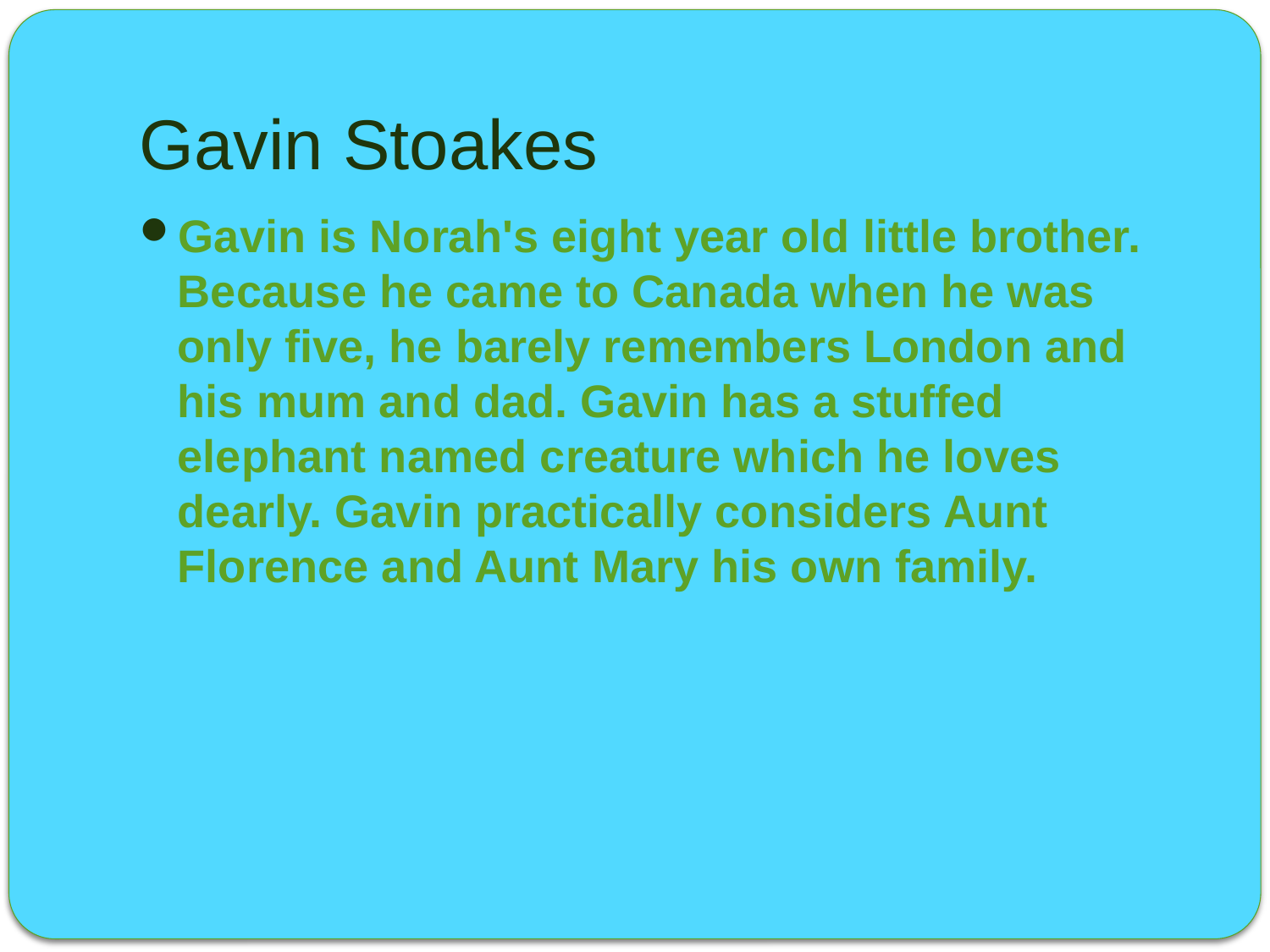

# Gavin Stoakes
Gavin is Norah's eight year old little brother. Because he came to Canada when he was only five, he barely remembers London and his mum and dad. Gavin has a stuffed elephant named creature which he loves dearly. Gavin practically considers Aunt Florence and Aunt Mary his own family.